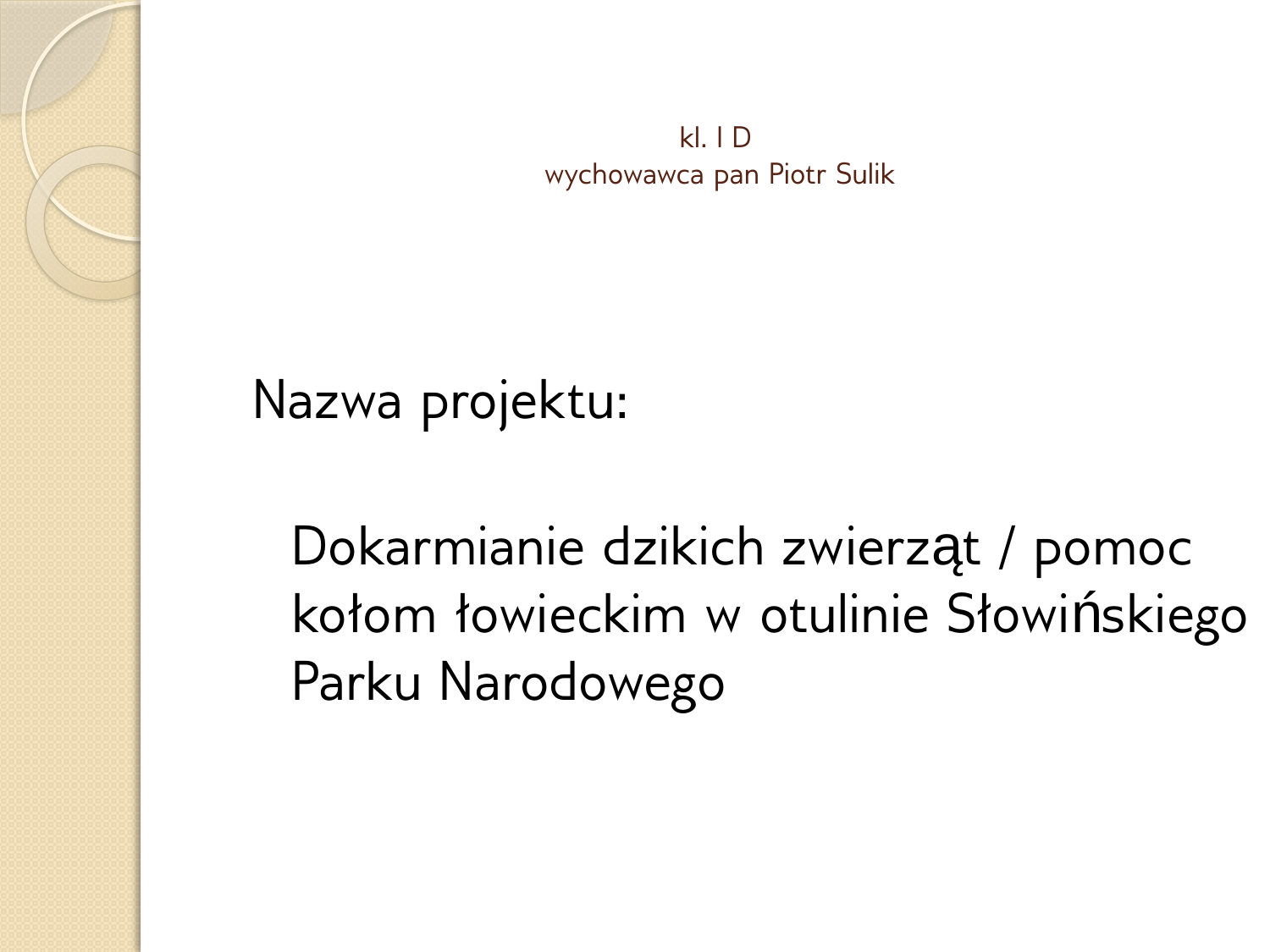

# kl. I D wychowawca pan Piotr Sulik
Nazwa projektu:
Dokarmianie dzikich zwierząt / pomoc kołom łowieckim w otulinie Słowińskiego Parku Narodowego